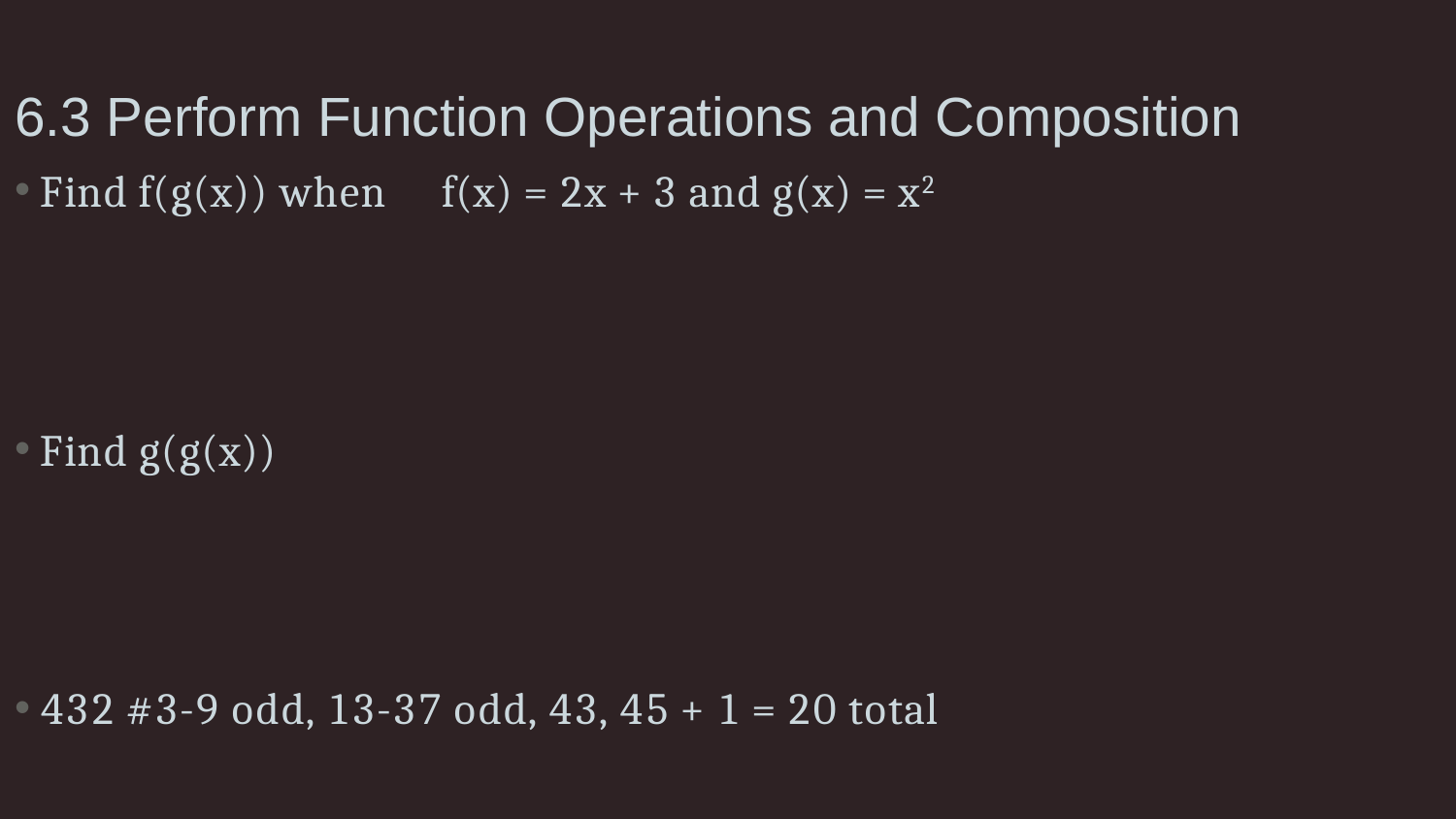

# 6.3 Perform Function Operations and Composition
Find f(g(x)) when 	f(x) = 2x + 3 and g(x) = x2

Find g(g(x))

432 #3-9 odd, 13-37 odd, 43, 45 + 1 = 20 total